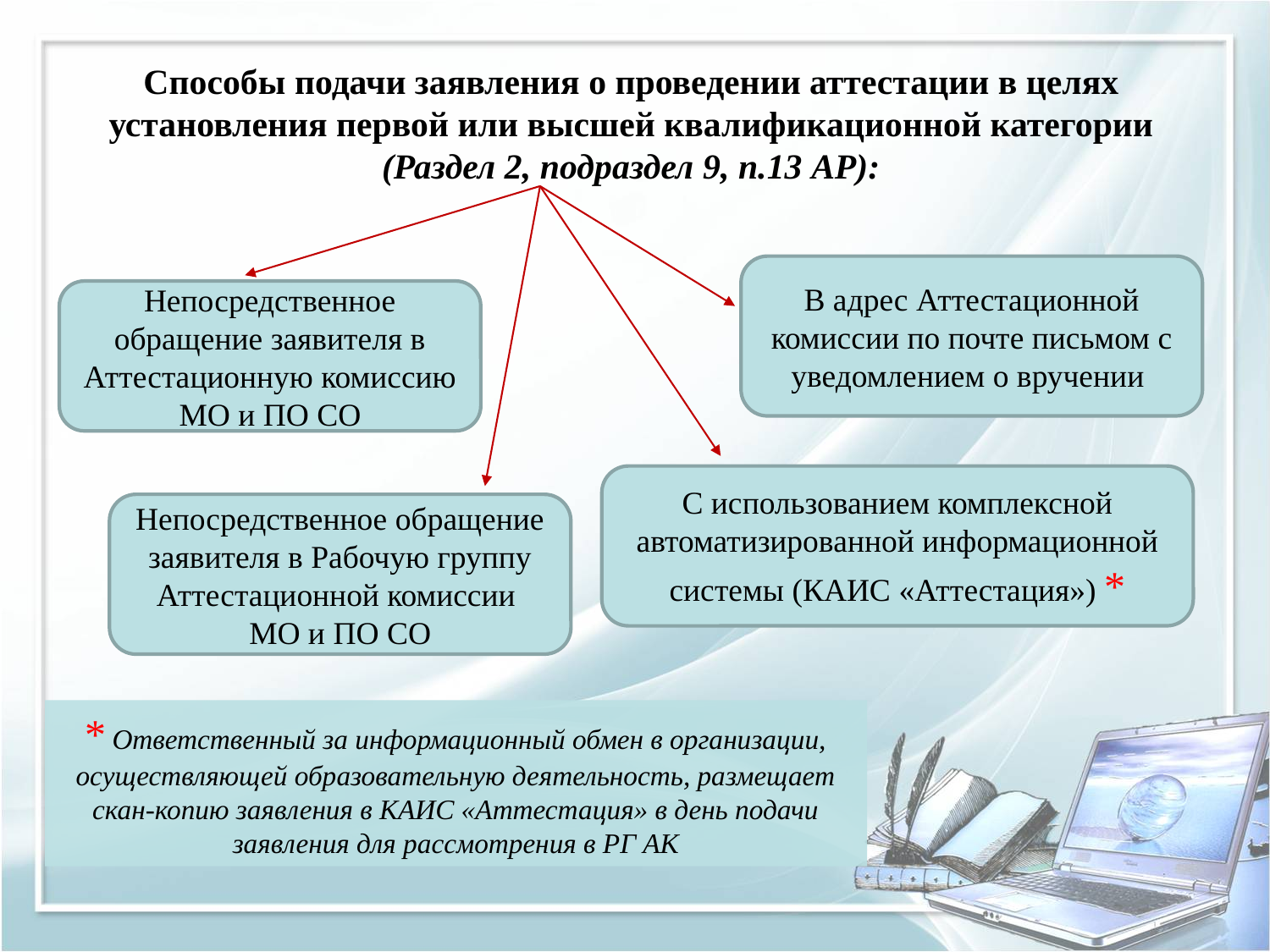

# Способы подачи заявления о проведении аттестации в целях установления первой или высшей квалификационной категории (Раздел 2, подраздел 9, п.13 АР):
В адрес Аттестационной комиссии по почте письмом с уведомлением о вручении
Непосредственное обращение заявителя в Аттестационную комиссию МО и ПО СО
С использованием комплексной автоматизированной информационной системы (КАИС «Аттестация») *
Непосредственное обращение заявителя в Рабочую группу Аттестационной комиссии
МО и ПО СО
* Ответственный за информационный обмен в организации, осуществляющей образовательную деятельность, размещает скан-копию заявления в КАИС «Аттестация» в день подачи заявления для рассмотрения в РГ АК